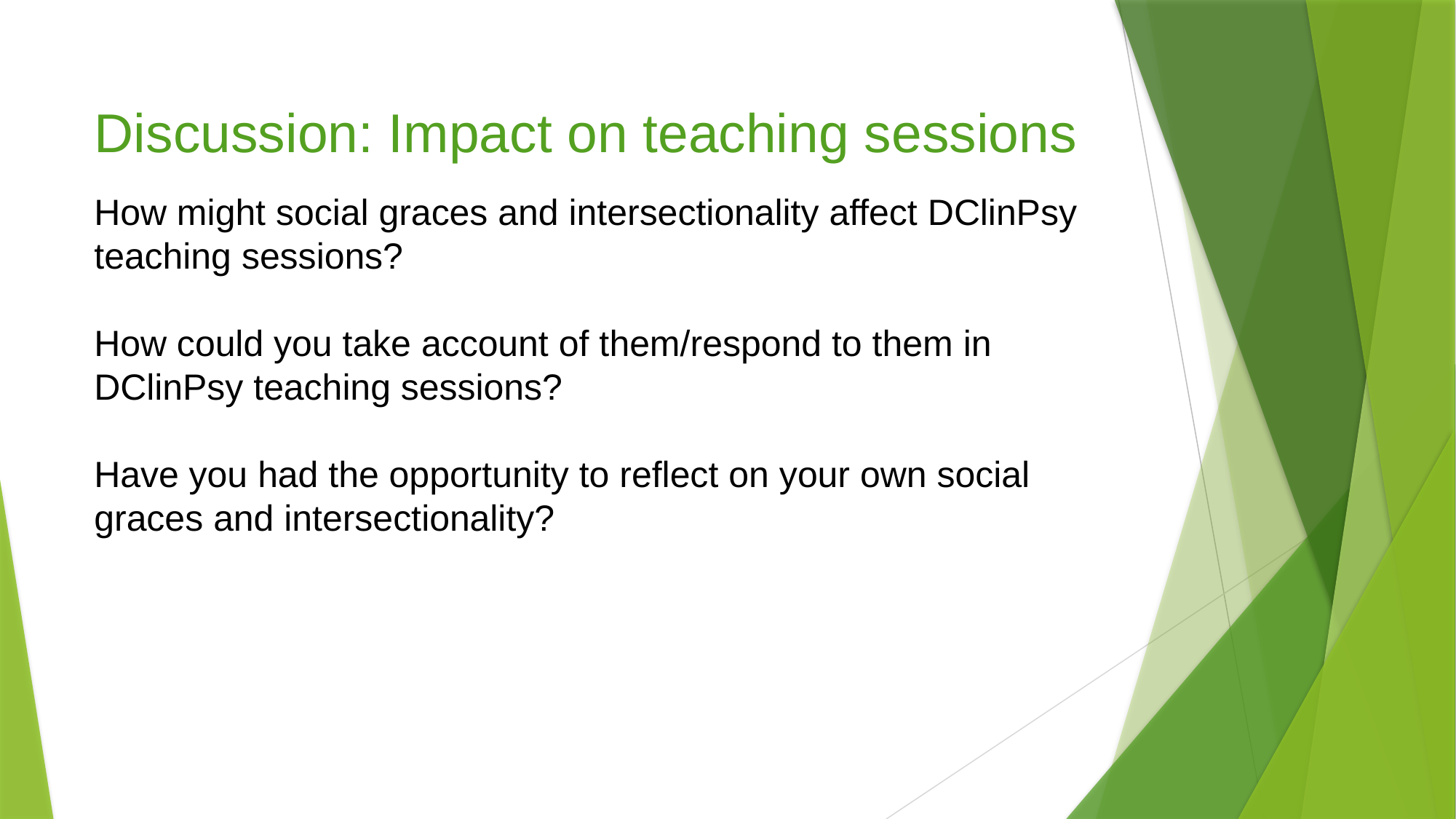

# Discussion: Impact on teaching sessions
How might social graces and intersectionality affect DClinPsy teaching sessions?

How could you take account of them/respond to them in DClinPsy teaching sessions?

Have you had the opportunity to reflect on your own social graces and intersectionality?